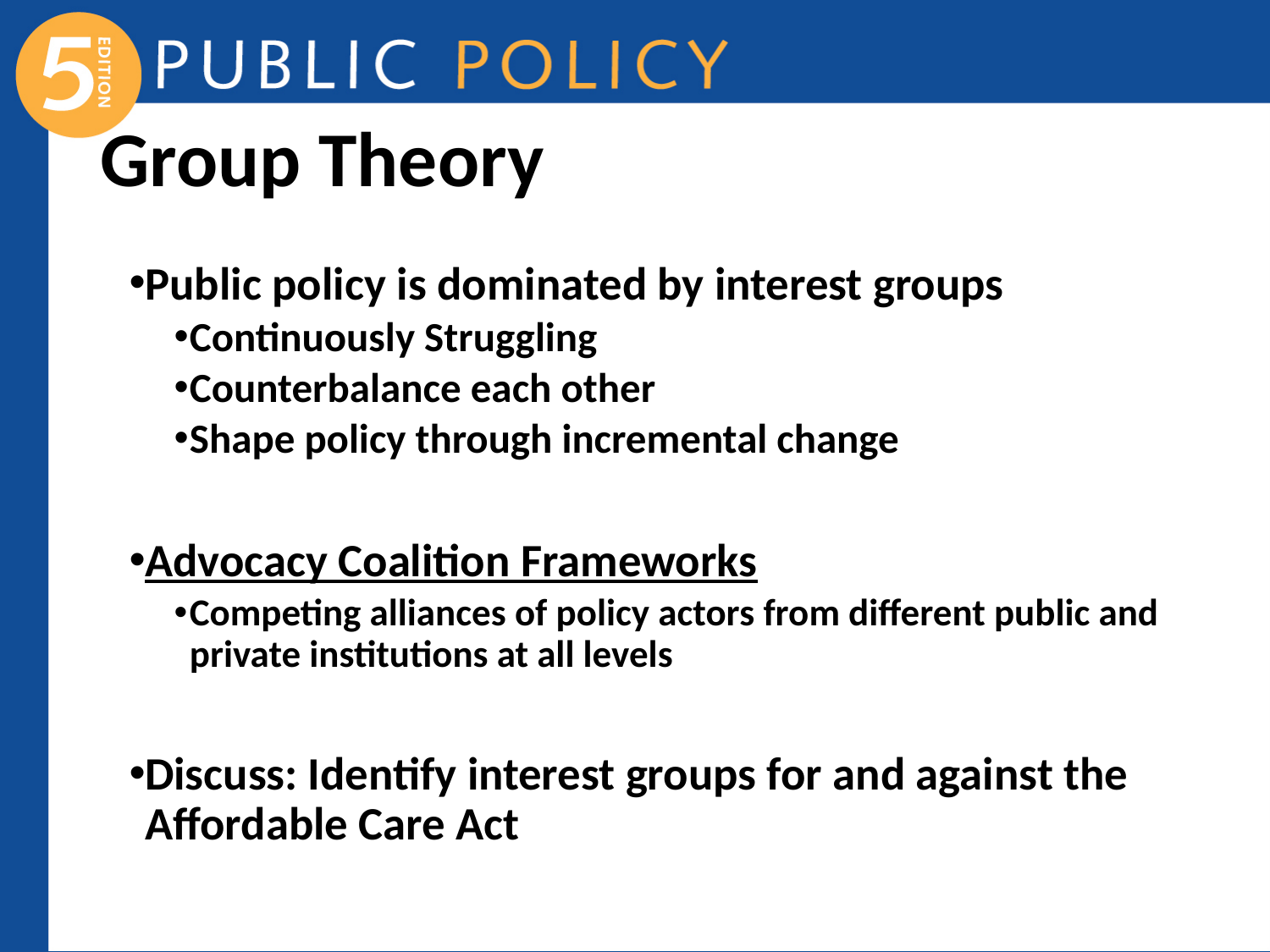

# Group Theory
Public policy is dominated by interest groups
Continuously Struggling
Counterbalance each other
Shape policy through incremental change

Advocacy Coalition Frameworks
Competing alliances of policy actors from different public and private institutions at all levels

Discuss: Identify interest groups for and against the Affordable Care Act